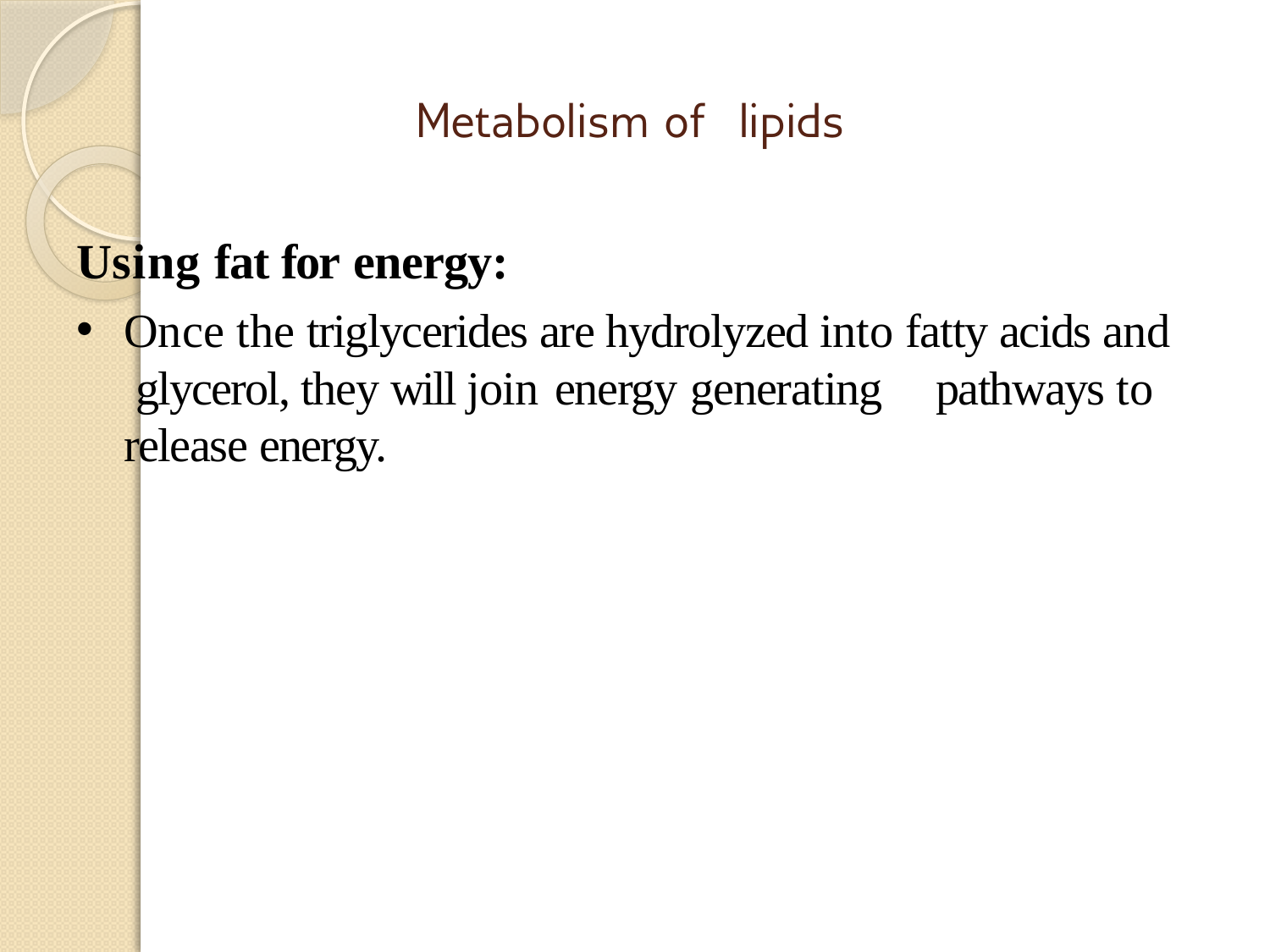

# Metabolism of	lipids
Using fat for energy:
Once the triglycerides are hydrolyzed into fatty acids and  glycerol, they will join energy generating	pathways to  release energy.